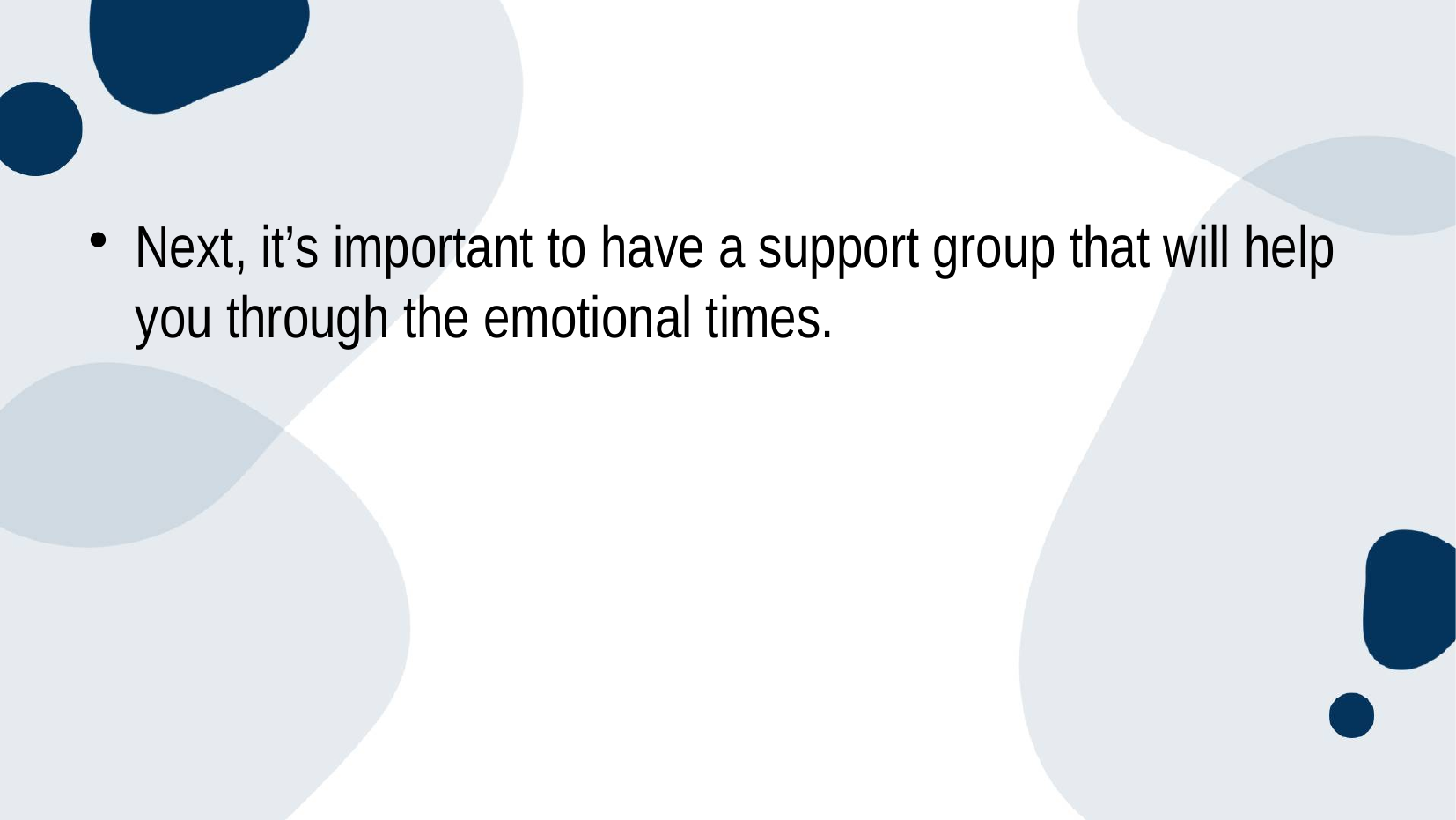

#
Next, it’s important to have a support group that will help you through the emotional times.